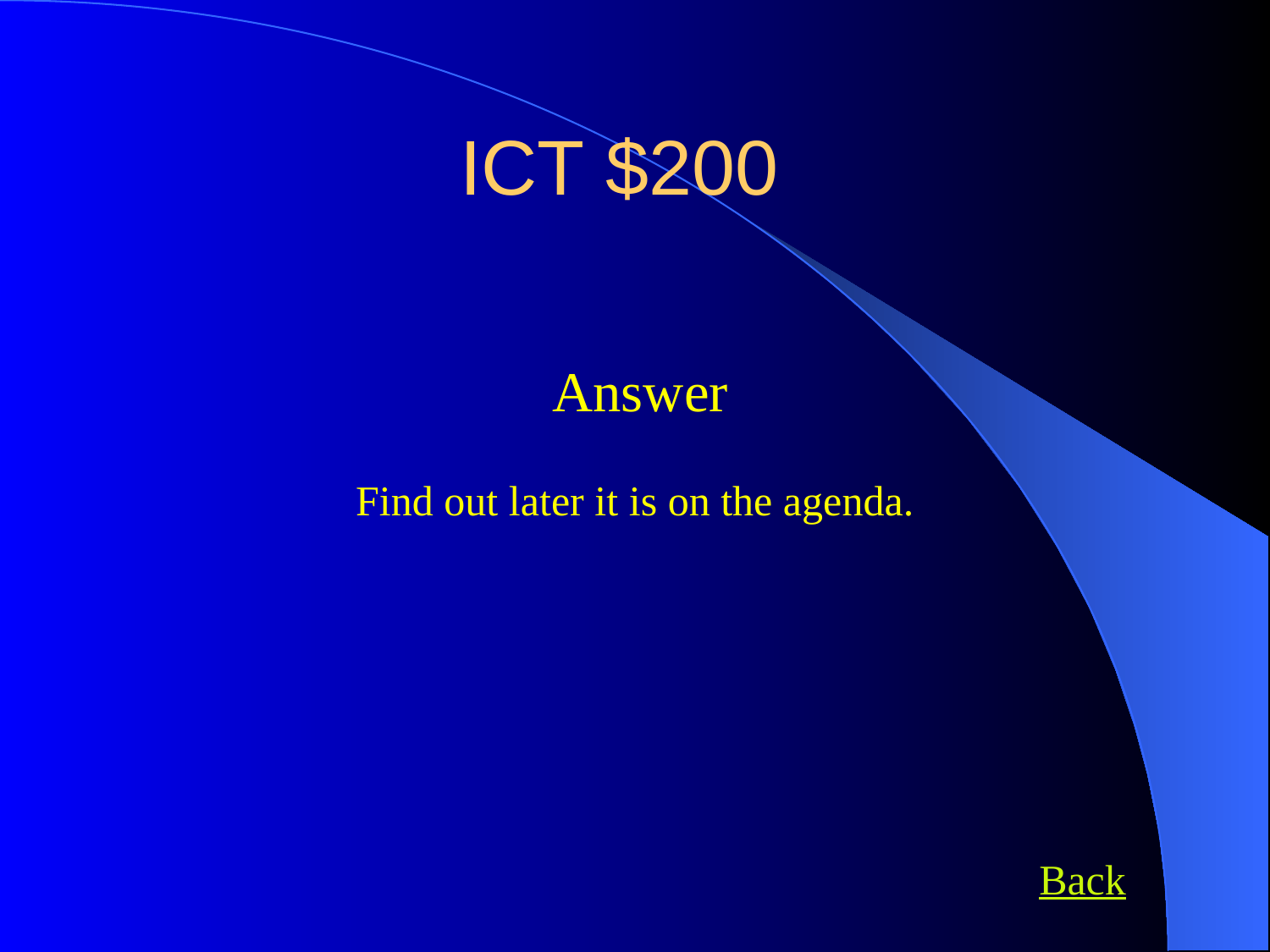

ICT $200
Answer

Find out later it is on the agenda.

Back